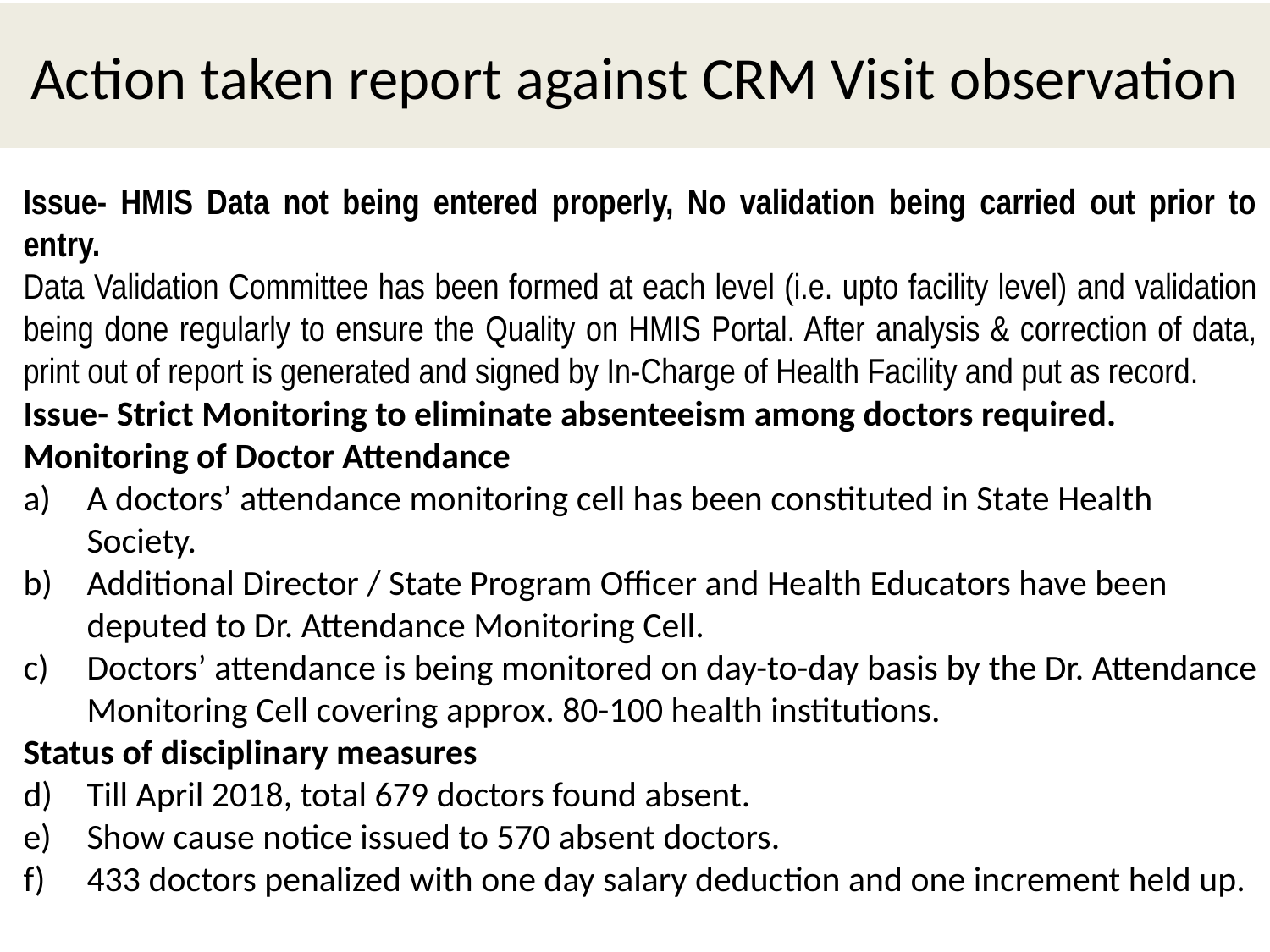

# Action taken report against CRM Visit observation

Issue- HMIS Data not being entered properly, No validation being carried out prior to entry.
Data Validation Committee has been formed at each level (i.e. upto facility level) and validation being done regularly to ensure the Quality on HMIS Portal. After analysis & correction of data, print out of report is generated and signed by In-Charge of Health Facility and put as record.
Issue- Strict Monitoring to eliminate absenteeism among doctors required.
Monitoring of Doctor Attendance
A doctors’ attendance monitoring cell has been constituted in State Health Society.
Additional Director / State Program Officer and Health Educators have been deputed to Dr. Attendance Monitoring Cell.
Doctors’ attendance is being monitored on day-to-day basis by the Dr. Attendance Monitoring Cell covering approx. 80-100 health institutions.
Status of disciplinary measures
Till April 2018, total 679 doctors found absent.
Show cause notice issued to 570 absent doctors.
433 doctors penalized with one day salary deduction and one increment held up.